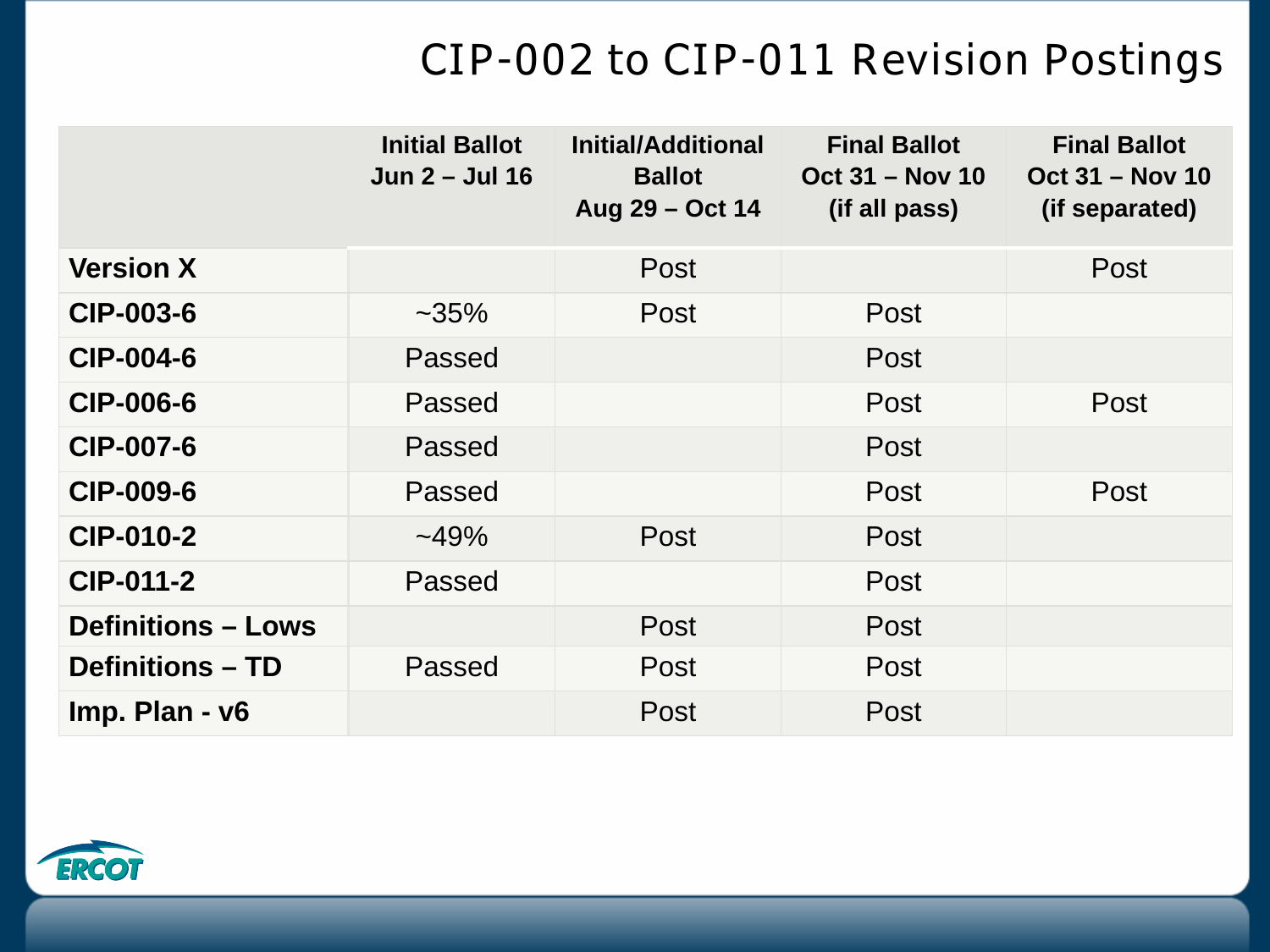

# CIP-002 to CIP-011 Revision Postings
|  | Initial Ballot Jun 2 – Jul 16 | Initial/Additional Ballot Aug 29 – Oct 14 | Final Ballot Oct 31 – Nov 10 (if all pass) | Final Ballot Oct 31 – Nov 10 (if separated) |
| --- | --- | --- | --- | --- |
| Version X |  | Post |  | Post |
| CIP-003-6 | ~35% | Post | Post |  |
| CIP-004-6 | Passed |  | Post |  |
| CIP-006-6 | Passed |  | Post | Post |
| CIP-007-6 | Passed |  | Post |  |
| CIP-009-6 | Passed |  | Post | Post |
| CIP-010-2 | ~49% | Post | Post |  |
| CIP-011-2 | Passed |  | Post |  |
| Definitions – Lows |  | Post | Post |  |
| Definitions – TD | Passed | Post | Post |  |
| Imp. Plan - v6 |  | Post | Post |  |